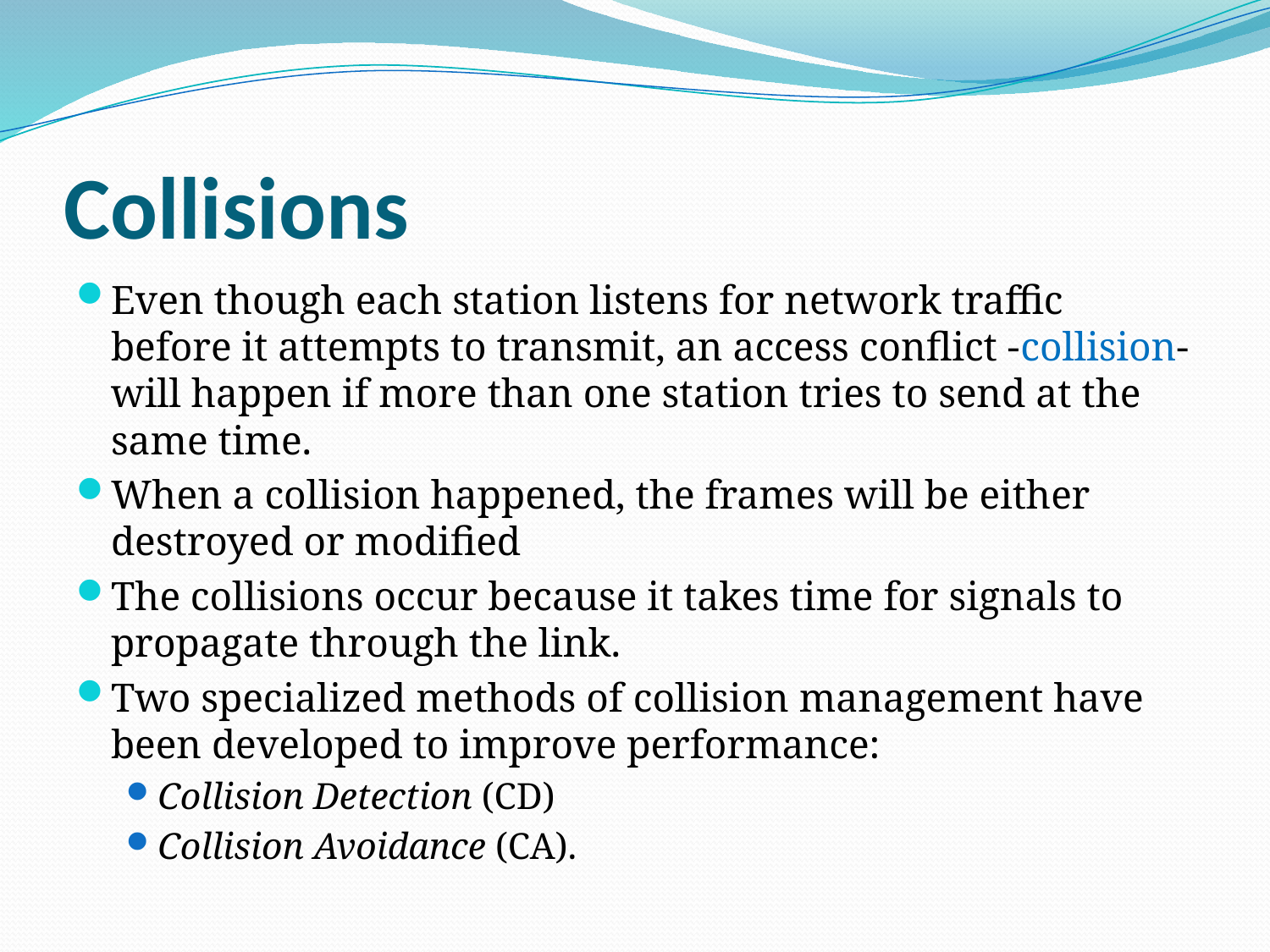

# Collisions
Even though each station listens for network traffic before it attempts to transmit, an access conflict -collision- will happen if more than one station tries to send at the same time.
When a collision happened, the frames will be either destroyed or modified
The collisions occur because it takes time for signals to propagate through the link.
Two specialized methods of collision management have been developed to improve performance:
Collision Detection (CD)
Collision Avoidance (CA).